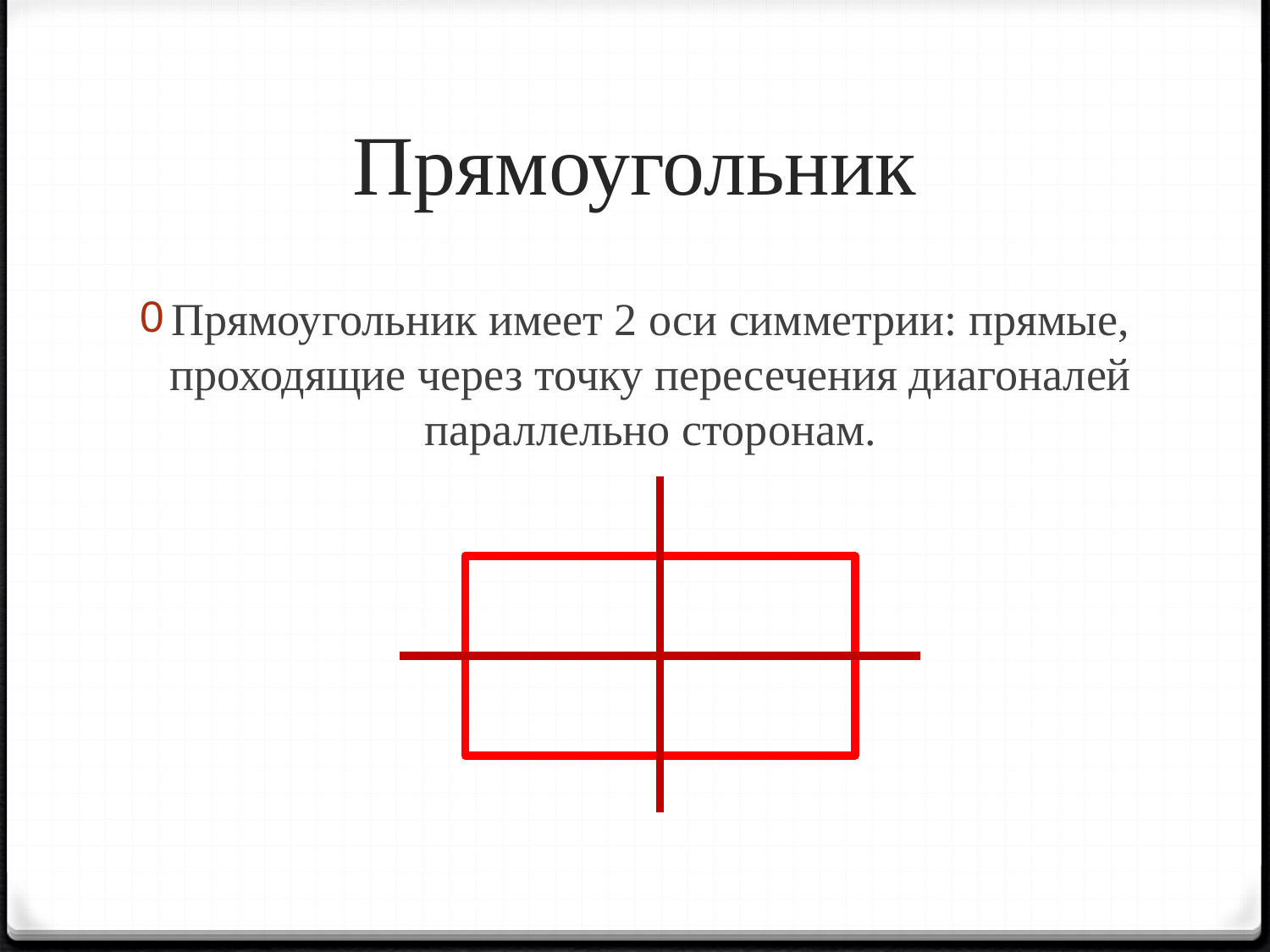

# Прямоугольник
Прямоугольник имеет 2 оси симметрии: прямые, проходящие через точку пересечения диагоналей параллельно сторонам.